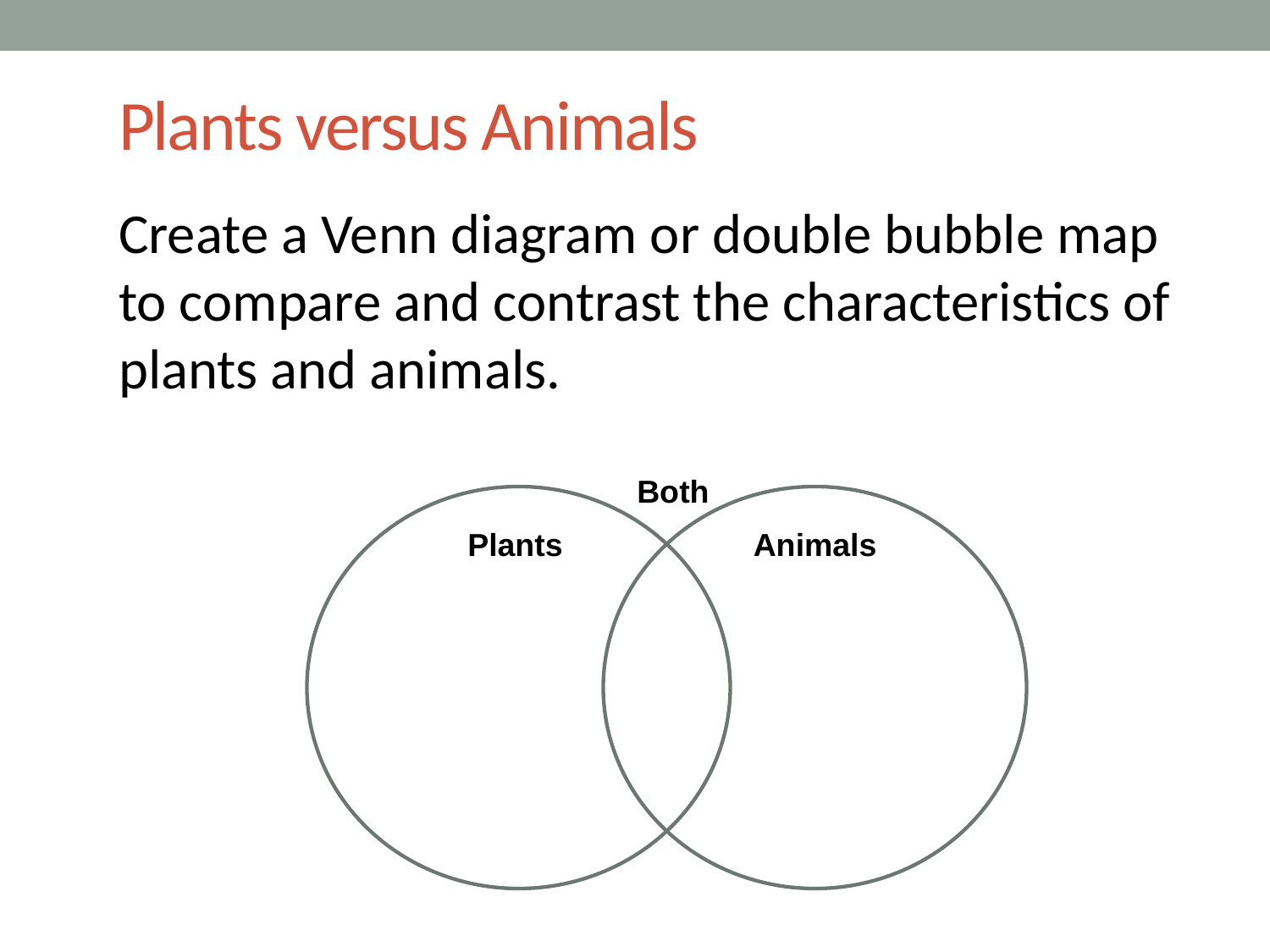

# Plants versus Animals
Create a Venn diagram or double bubble map to compare and contrast the characteristics of plants and animals.
Both

Plants
Animals